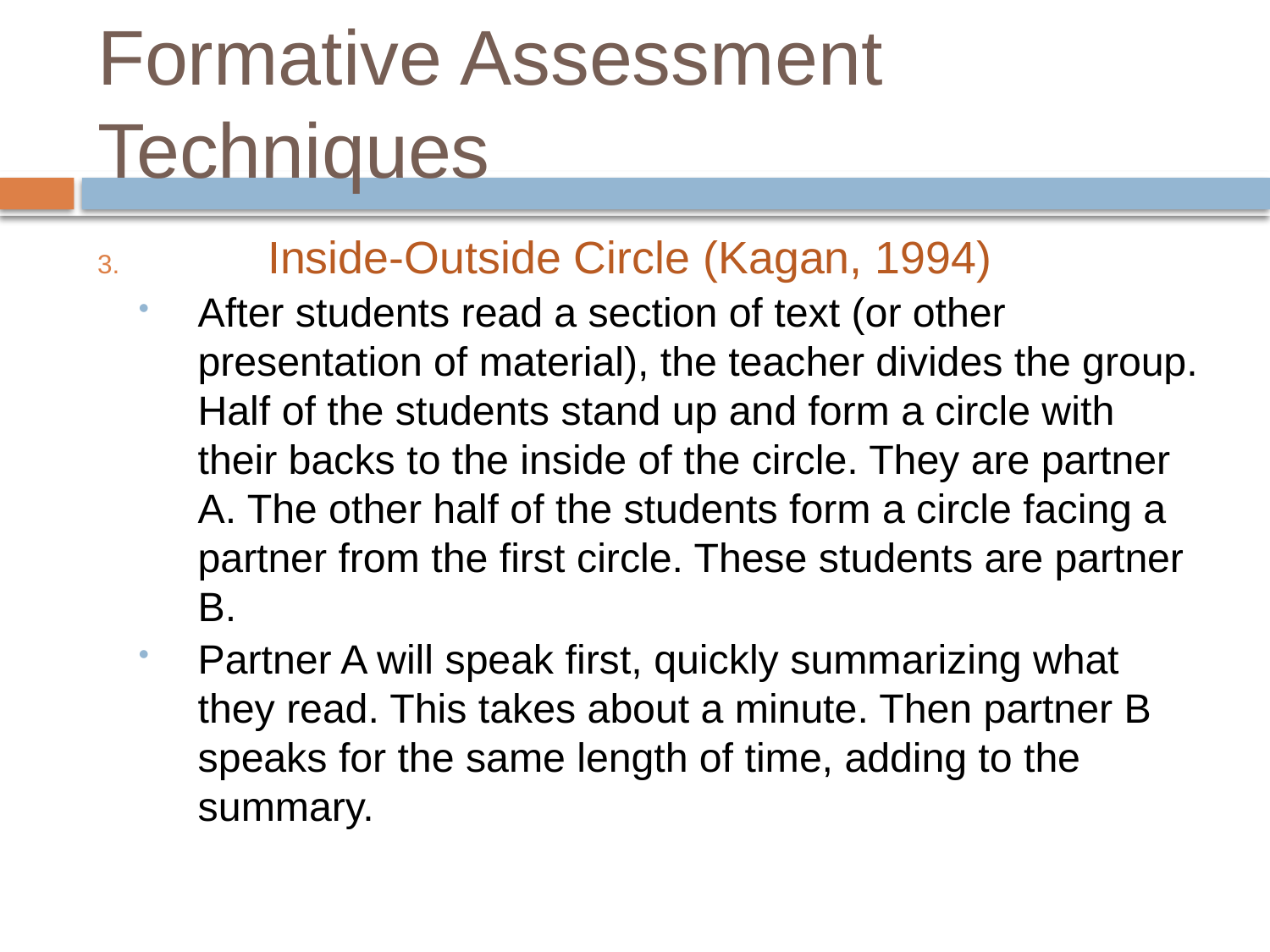

# Formative Assessment Techniques
Inside-Outside Circle (Kagan, 1994)
After students read a section of text (or other presentation of material), the teacher divides the group. Half of the students stand up and form a circle with their backs to the inside of the circle. They are partner A. The other half of the students form a circle facing a partner from the first circle. These students are partner B.
Partner A will speak first, quickly summarizing what they read. This takes about a minute. Then partner B speaks for the same length of time, adding to the summary.